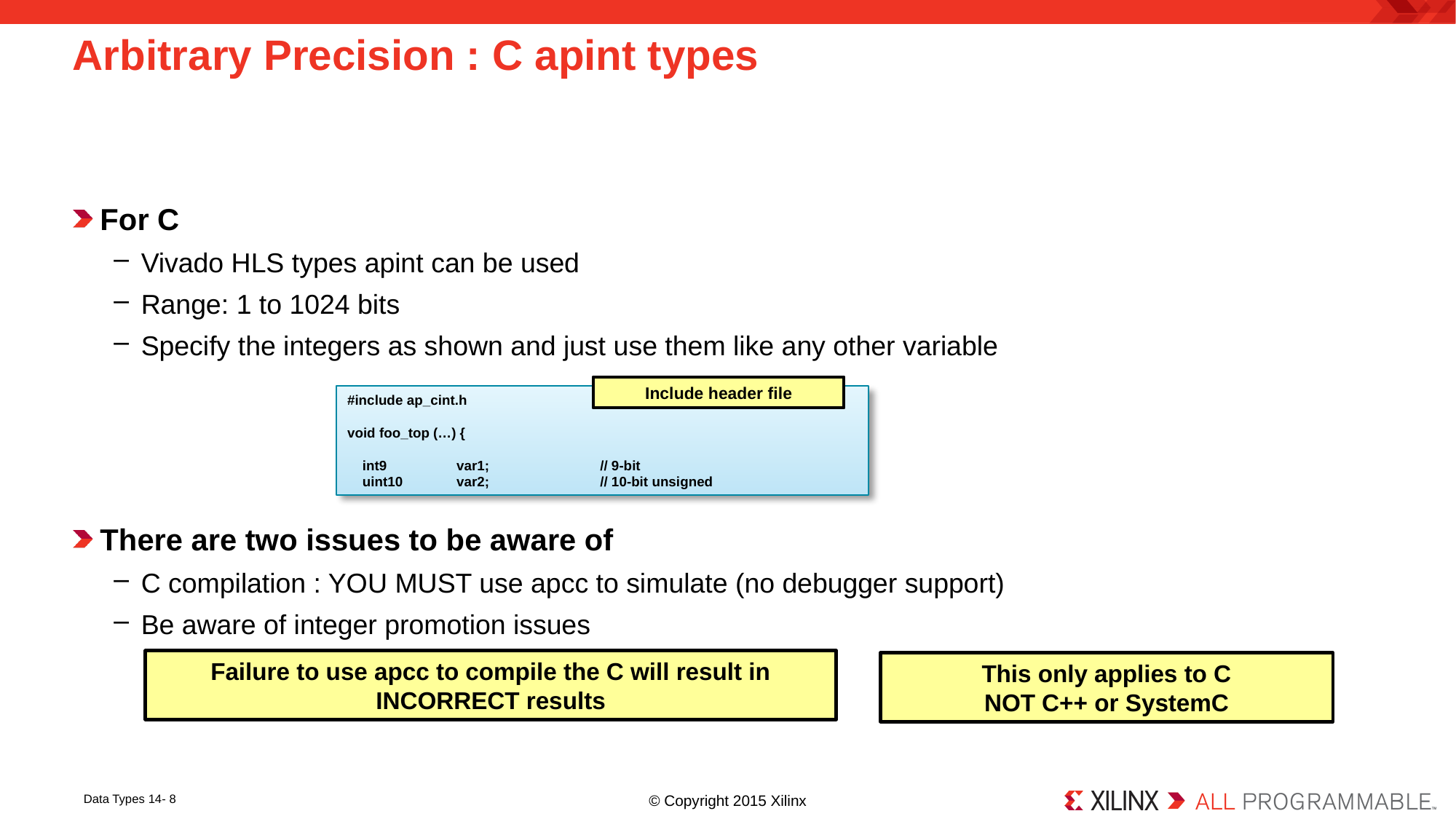

# Arbitrary Precision : C apint types
For C
Vivado HLS types apint can be used
Range: 1 to 1024 bits
Specify the integers as shown and just use them like any other variable

There are two issues to be aware of
C compilation : YOU MUST use apcc to simulate (no debugger support)
Be aware of integer promotion issues

Include header file
#include ap_cint.h

void foo_top (…) {

    int9 	var1; 	         // 9-bit
    uint10 	var2; 	         // 10-bit unsigned
Failure to use apcc to compile the C will result in INCORRECT results
This only applies to C
NOT C++ or SystemC
14- 8
Data Types 14- 8
© Copyright 2015 Xilinx